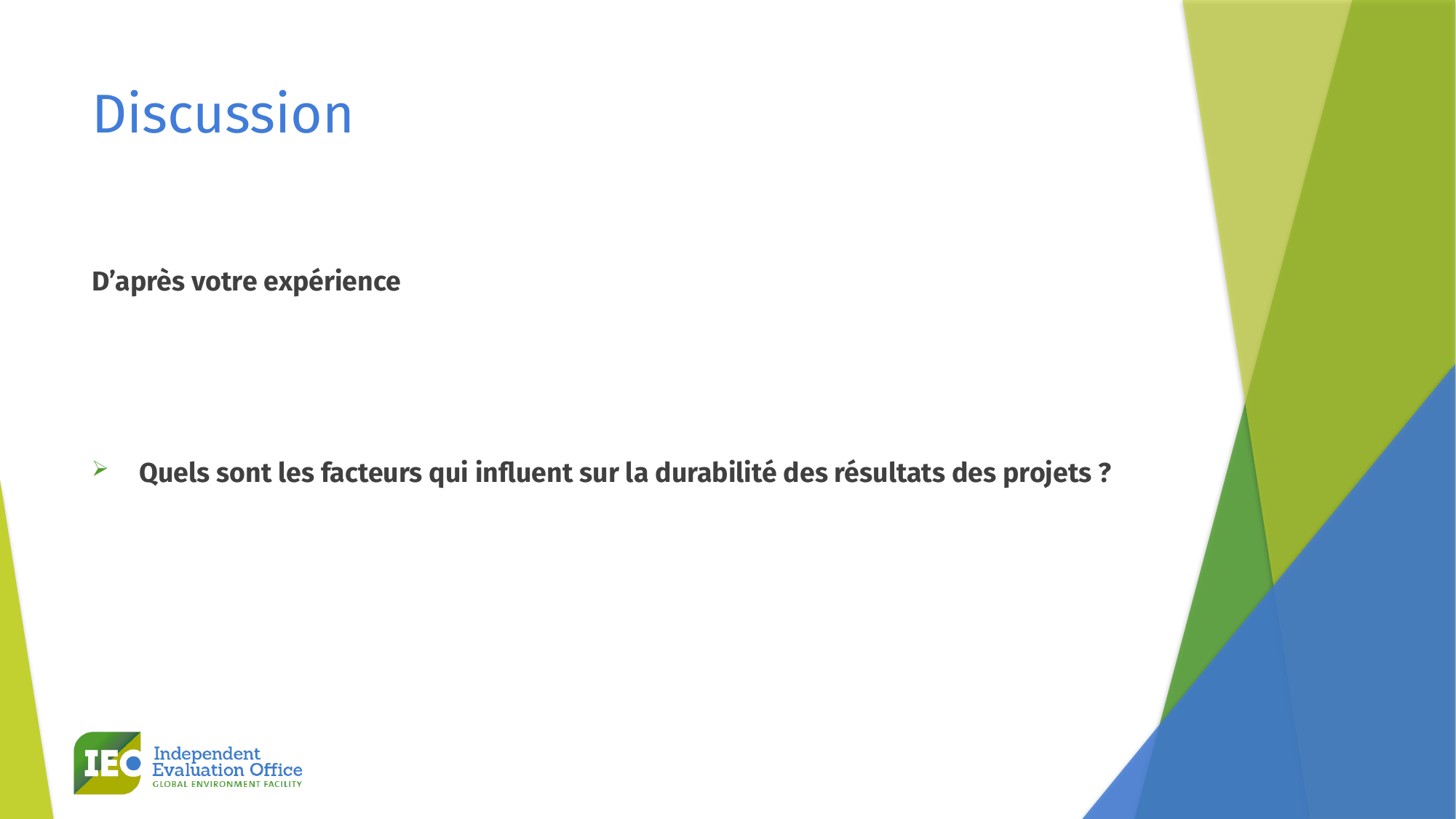

# Discussion
D’après votre expérience

 Quels sont les facteurs qui influent sur la durabilité des résultats des projets ?